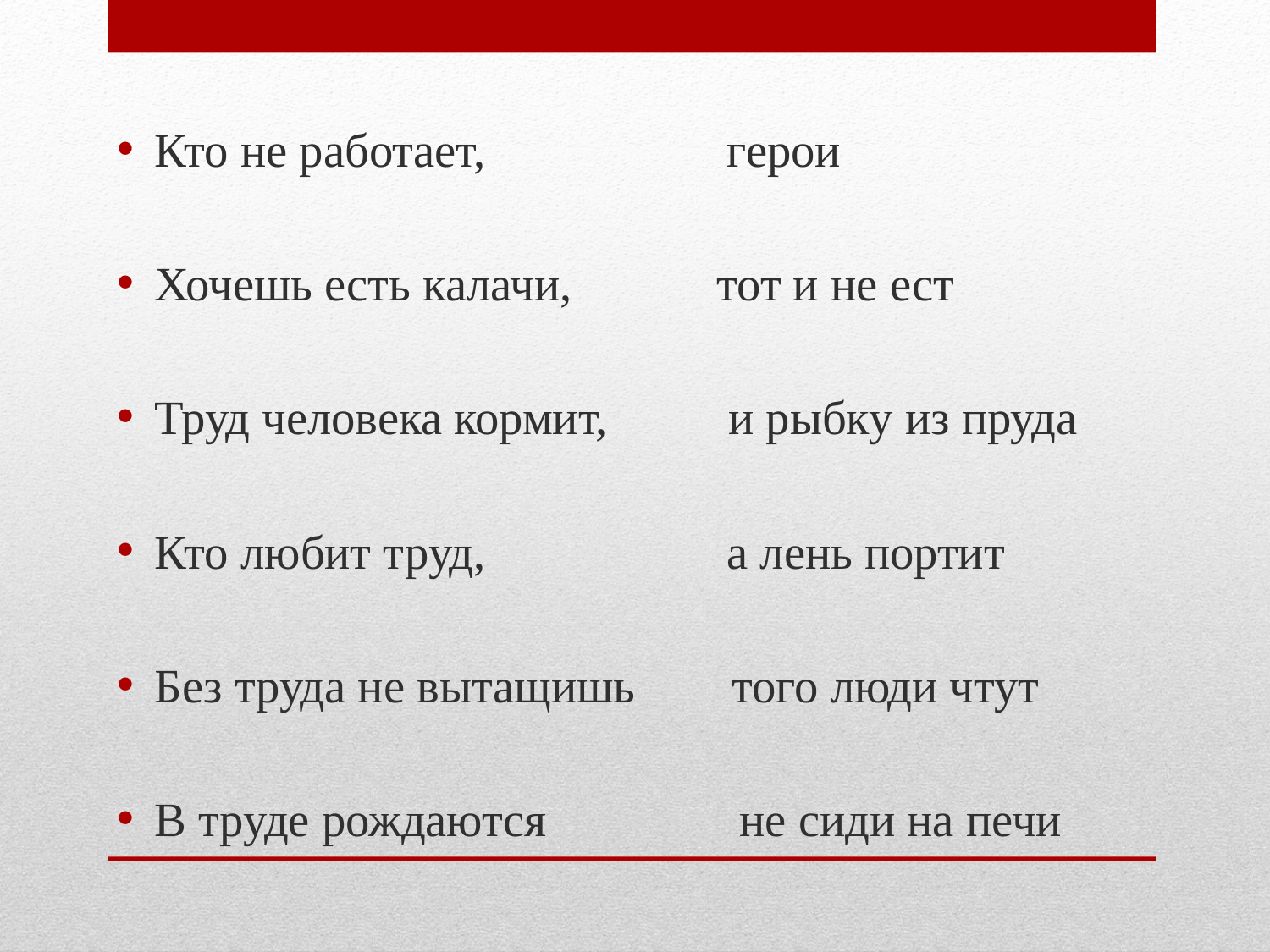

Кто не работает,                    герои

Хочешь есть калачи,            тот и не ест

Труд человека кормит,          и рыбку из пруда

Кто любит труд,                    а лень портит

Без труда не вытащишь        того люди чтут

В труде рождаются                не сиди на печи